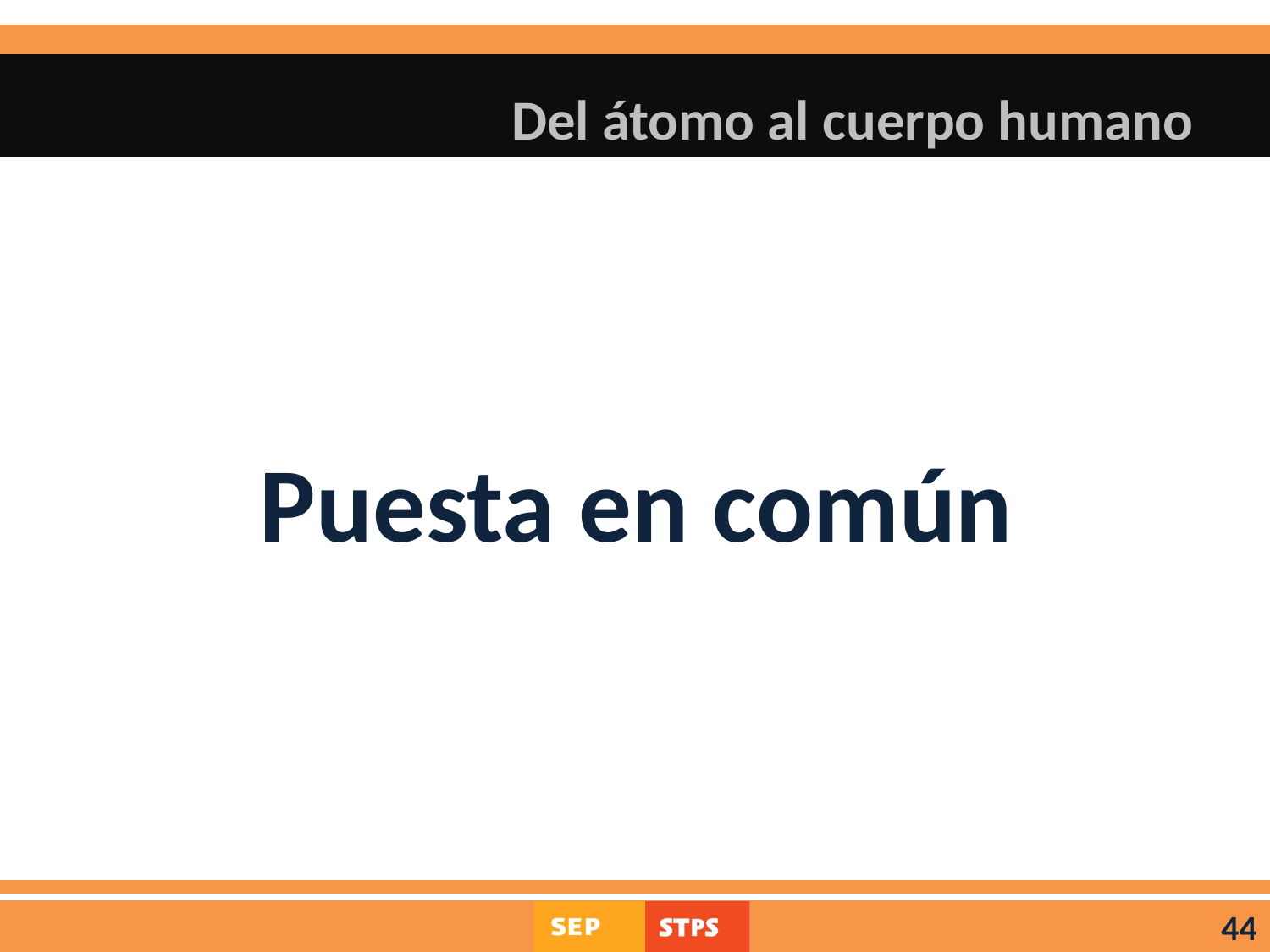

# Del átomo al cuerpo humano
Puesta en común

44